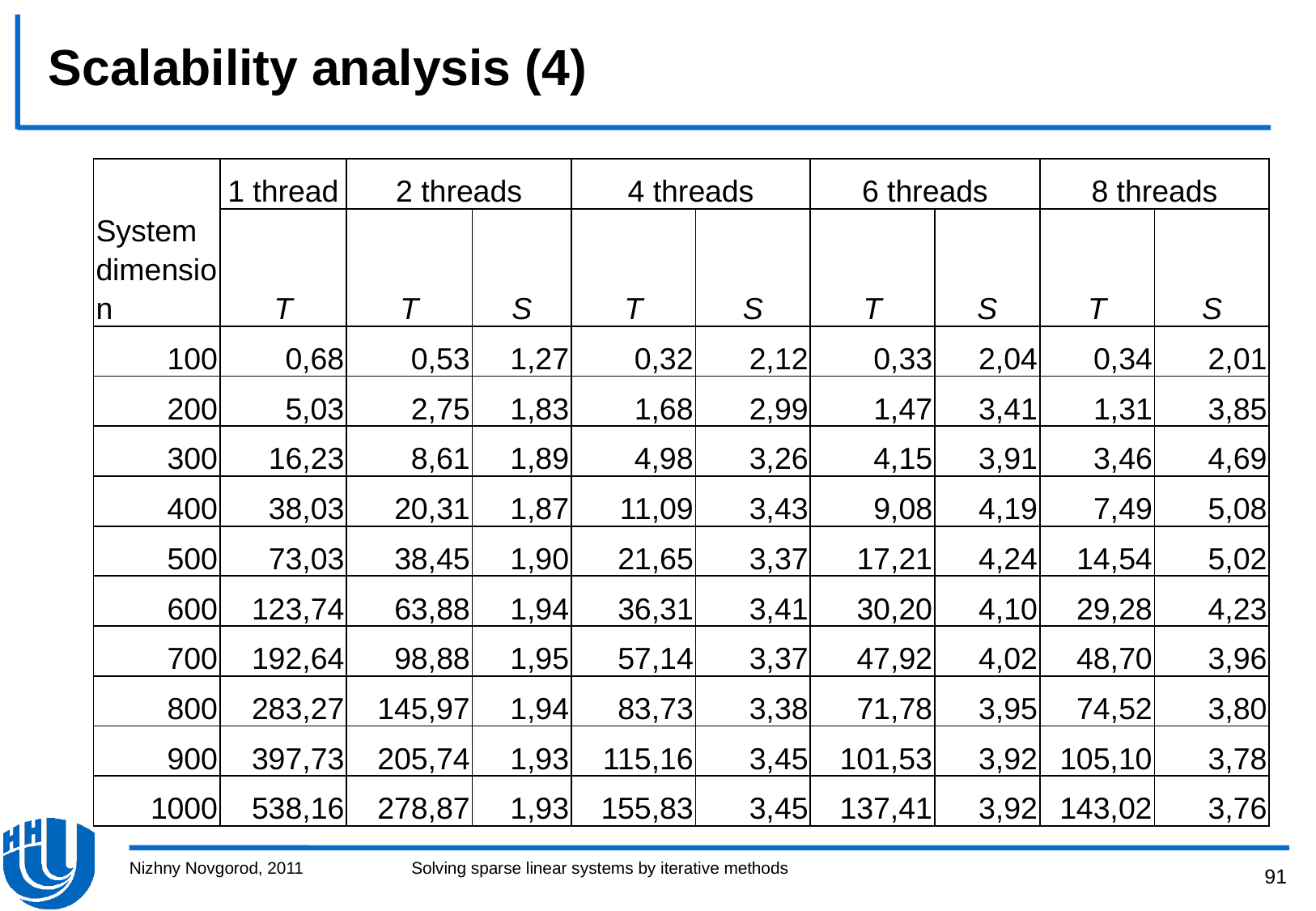

# Scalability analysis (4)
| System dimension | 1 thread | 2 threads |  | 4 threads |  | 6 threads |  | 8 threads |  |
| --- | --- | --- | --- | --- | --- | --- | --- | --- | --- |
|  | T | T | S | T | S | T | S | T | S |
| 100 | 0,68 | 0,53 | 1,27 | 0,32 | 2,12 | 0,33 | 2,04 | 0,34 | 2,01 |
| 200 | 5,03 | 2,75 | 1,83 | 1,68 | 2,99 | 1,47 | 3,41 | 1,31 | 3,85 |
| 300 | 16,23 | 8,61 | 1,89 | 4,98 | 3,26 | 4,15 | 3,91 | 3,46 | 4,69 |
| 400 | 38,03 | 20,31 | 1,87 | 11,09 | 3,43 | 9,08 | 4,19 | 7,49 | 5,08 |
| 500 | 73,03 | 38,45 | 1,90 | 21,65 | 3,37 | 17,21 | 4,24 | 14,54 | 5,02 |
| 600 | 123,74 | 63,88 | 1,94 | 36,31 | 3,41 | 30,20 | 4,10 | 29,28 | 4,23 |
| 700 | 192,64 | 98,88 | 1,95 | 57,14 | 3,37 | 47,92 | 4,02 | 48,70 | 3,96 |
| 800 | 283,27 | 145,97 | 1,94 | 83,73 | 3,38 | 71,78 | 3,95 | 74,52 | 3,80 |
| 900 | 397,73 | 205,74 | 1,93 | 115,16 | 3,45 | 101,53 | 3,92 | 105,10 | 3,78 |
| 1000 | 538,16 | 278,87 | 1,93 | 155,83 | 3,45 | 137,41 | 3,92 | 143,02 | 3,76 |
Nizhny Novgorod, 2011
Solving sparse linear systems by iterative methods